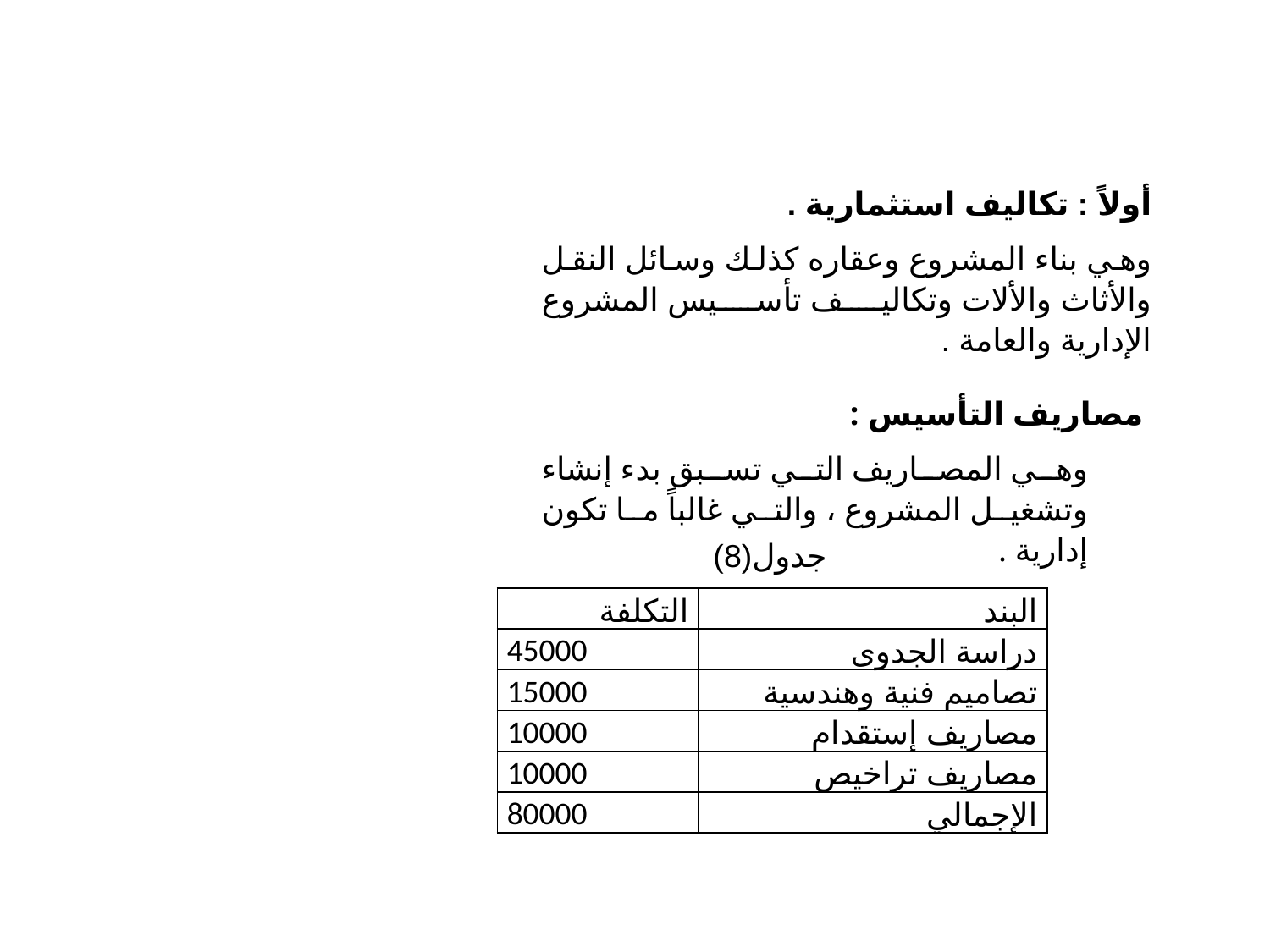

أولاً : تكاليف استثمارية .
وهي بناء المشروع وعقاره كذلك وسائل النقل والأثاث والألات وتكاليف تأسيس المشروع الإدارية والعامة .
 مصاريف التأسيس :
وهي المصاريف التي تسبق بدء إنشاء وتشغيل المشروع ، والتي غالباً ما تكون إدارية .
جدول(8)
| التكلفة | البند |
| --- | --- |
| 45000 | دراسة الجدوى |
| 15000 | تصاميم فنية وهندسية |
| 10000 | مصاريف إستقدام |
| 10000 | مصاريف تراخيص |
| 80000 | الإجمالي |